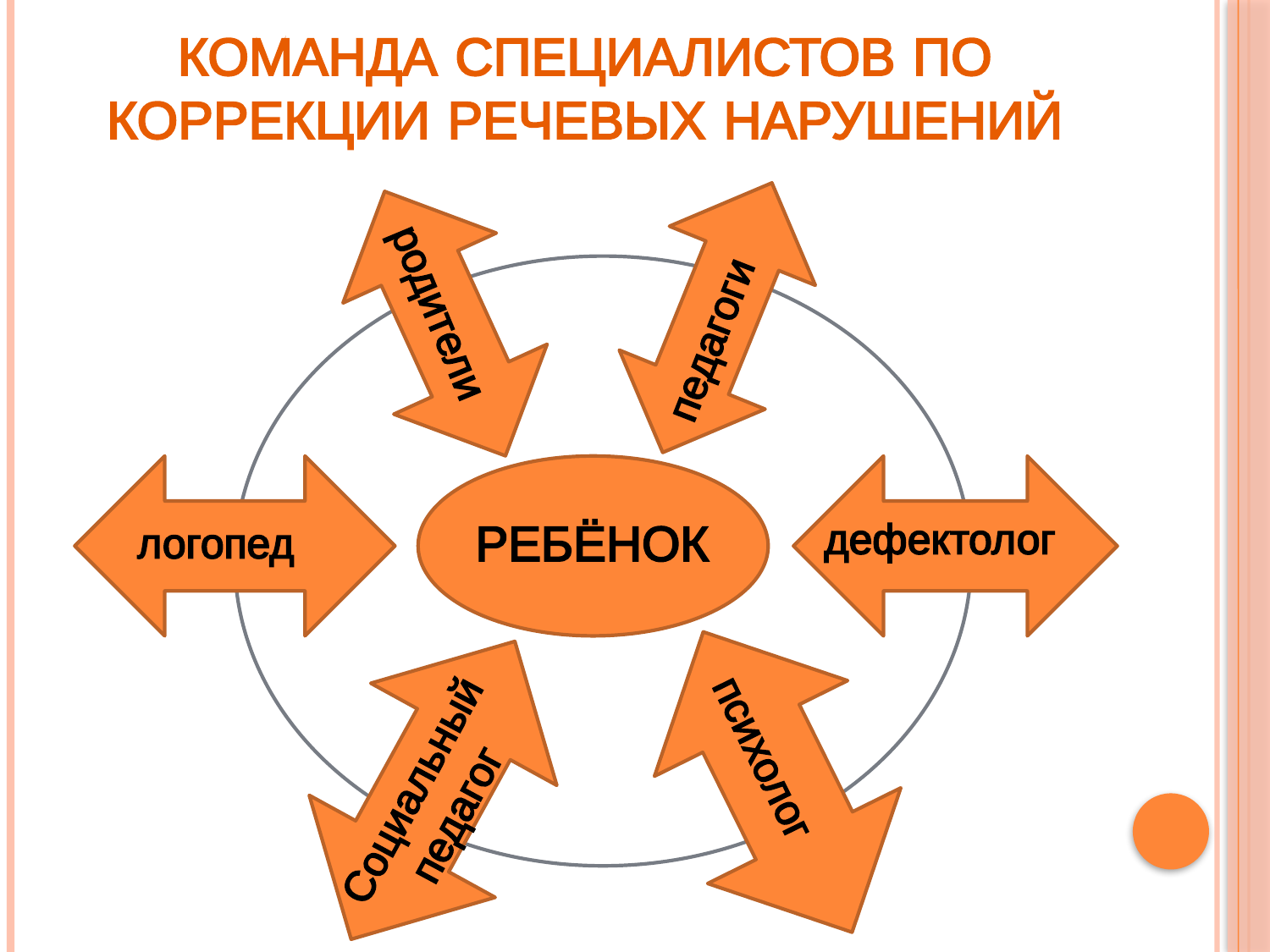

# Команда специалистов по коррекции речевых нарушений

педагоги
родители

дефектолог
РЕБЁНОК
логопед

Социальный педагог
психолог